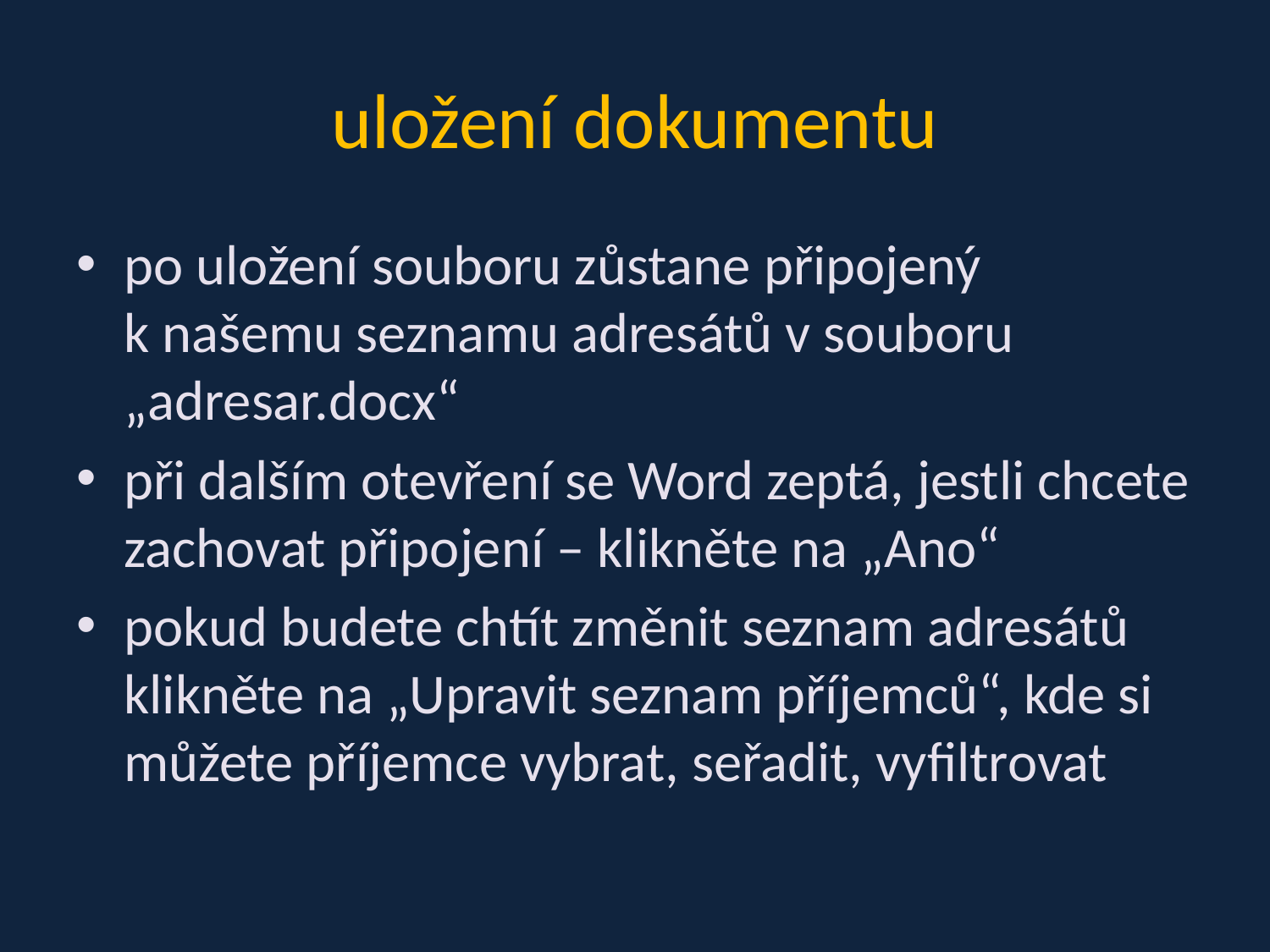

# uložení dokumentu
po uložení souboru zůstane připojený k našemu seznamu adresátů v souboru „adresar.docx“
při dalším otevření se Word zeptá, jestli chcete zachovat připojení – klikněte na „Ano“
pokud budete chtít změnit seznam adresátů klikněte na „Upravit seznam příjemců“, kde si můžete příjemce vybrat, seřadit, vyfiltrovat